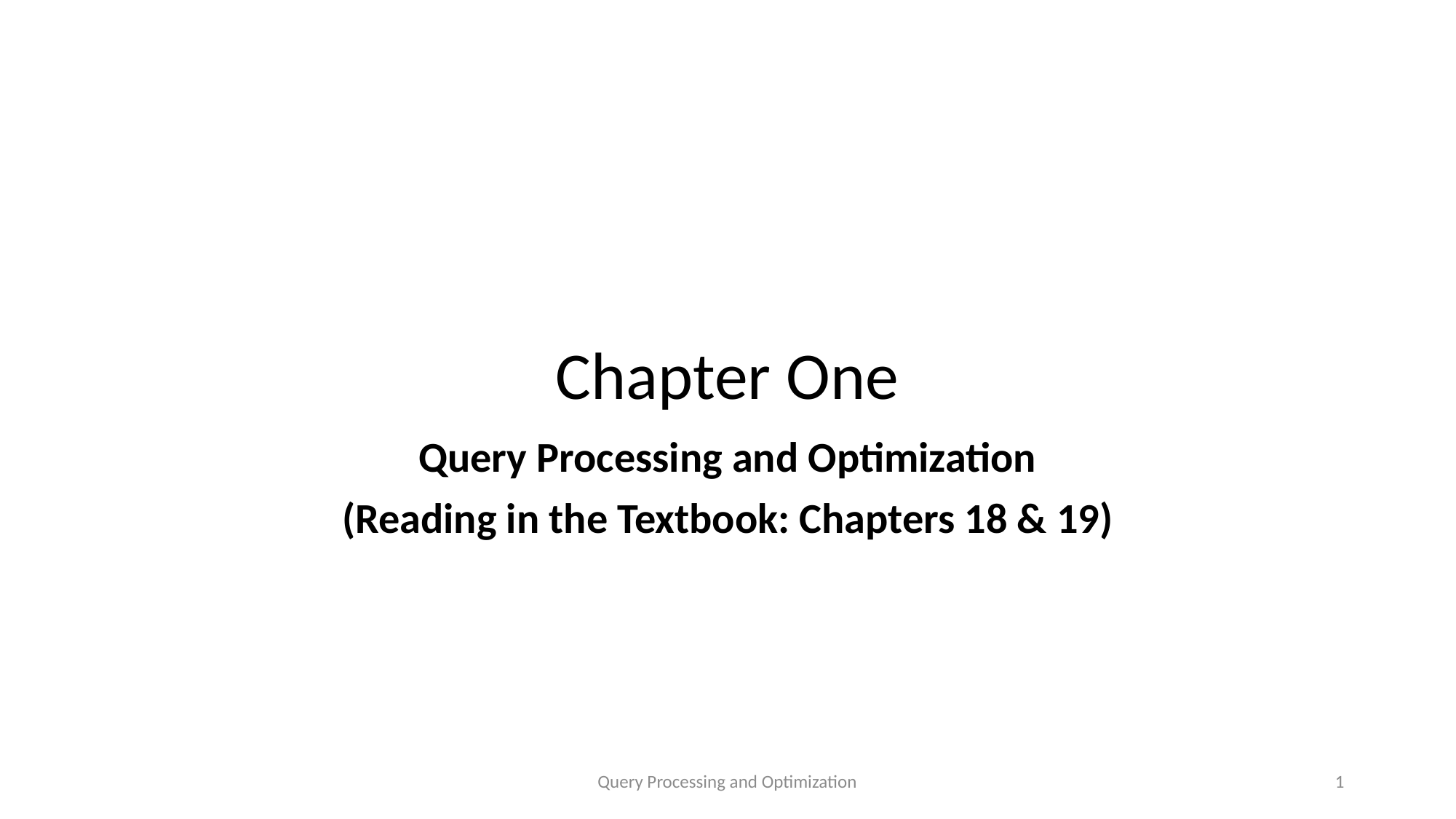

# Chapter One
Query Processing and Optimization
(Reading in the Textbook: Chapters 18 & 19)
Query Processing and Optimization
1